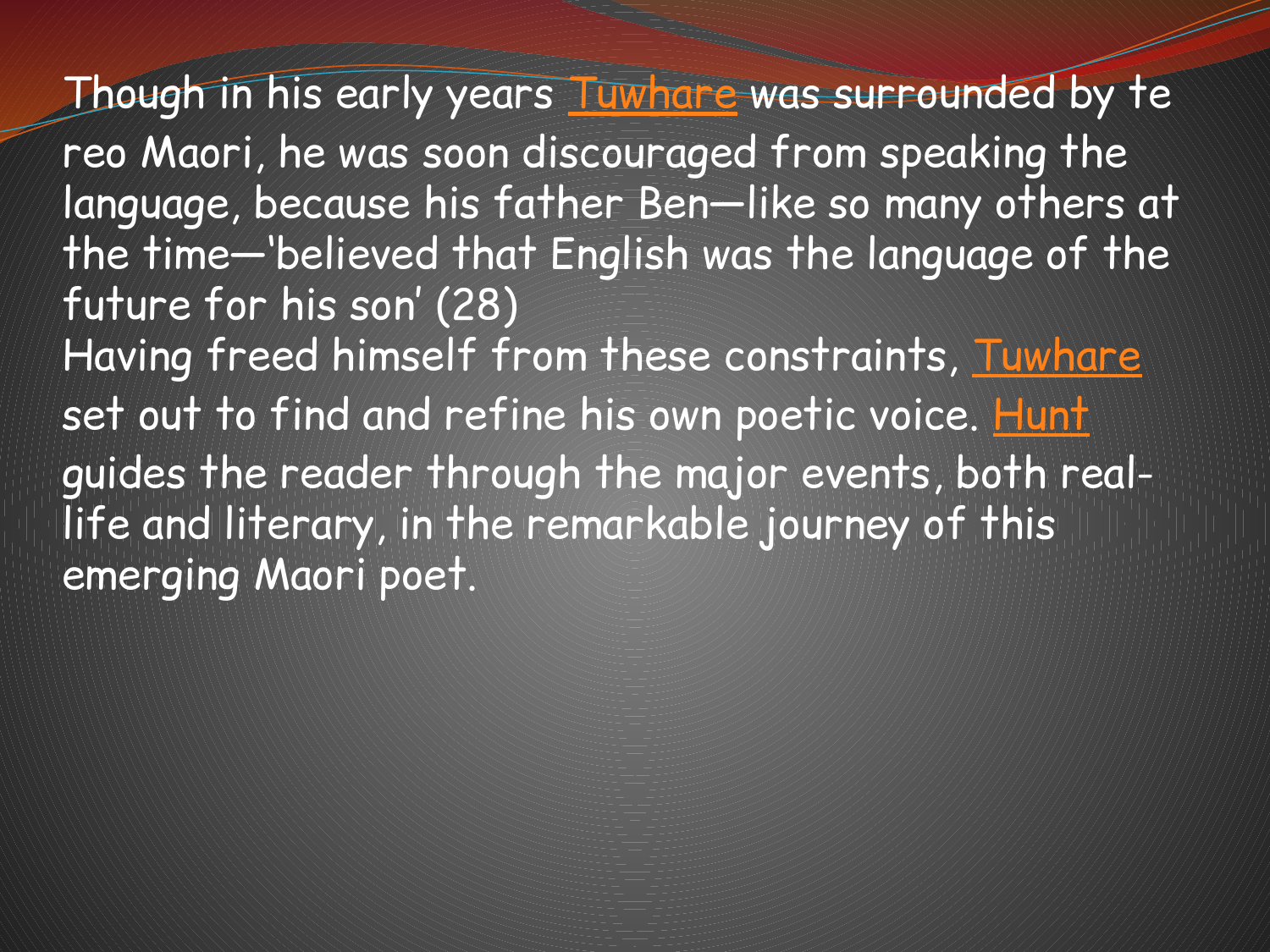

Though in his early years Tuwhare was surrounded by te reo Maori, he was soon discouraged from speaking the language, because his father Ben—like so many others at the time—‘believed that English was the language of the future for his son’ (28)
Having freed himself from these constraints, Tuwhare set out to find and refine his own poetic voice. Hunt guides the reader through the major events, both real-life and literary, in the remarkable journey of this emerging Maori poet.